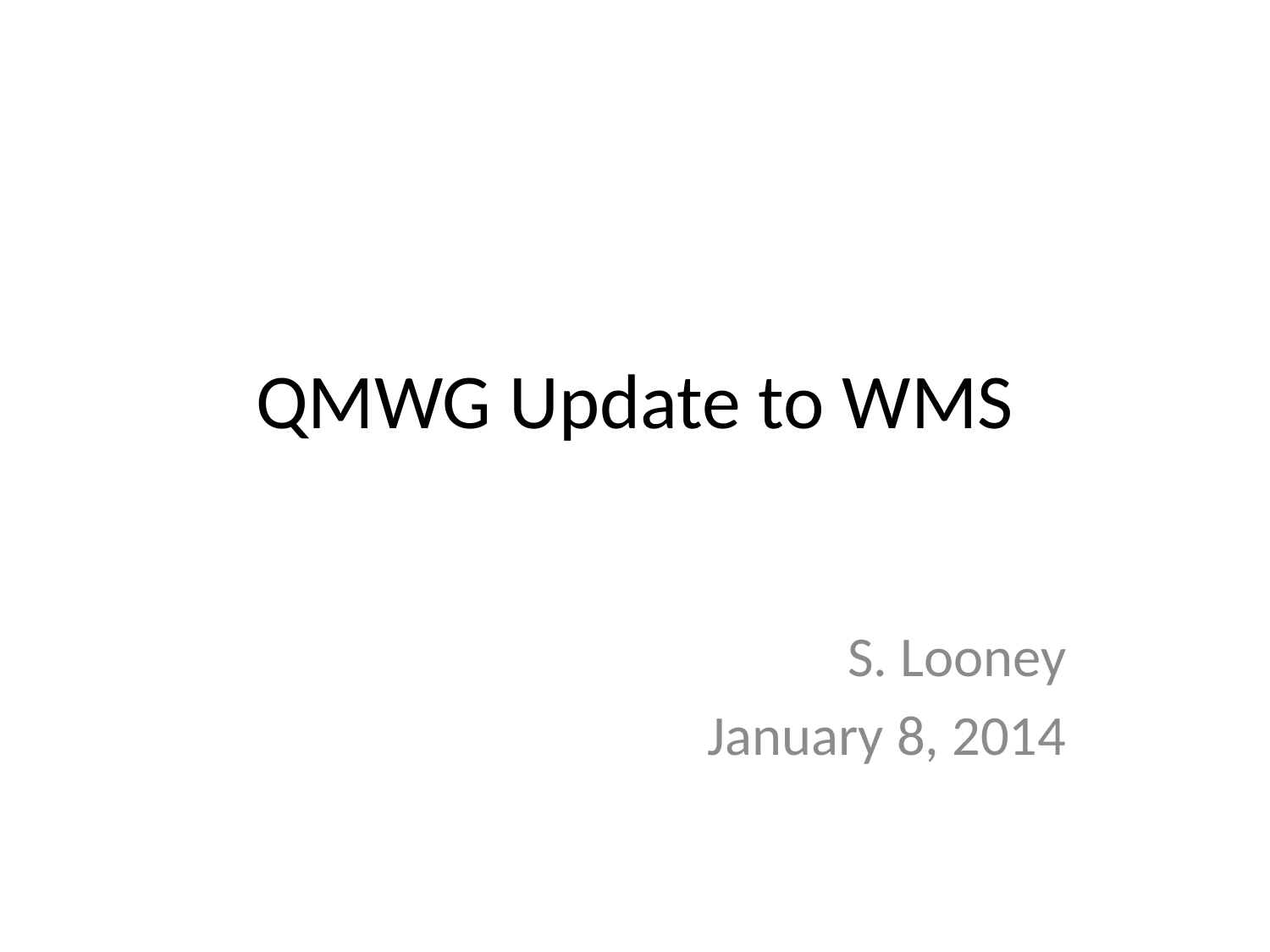

# QMWG Update to WMS
S. Looney
January 8, 2014